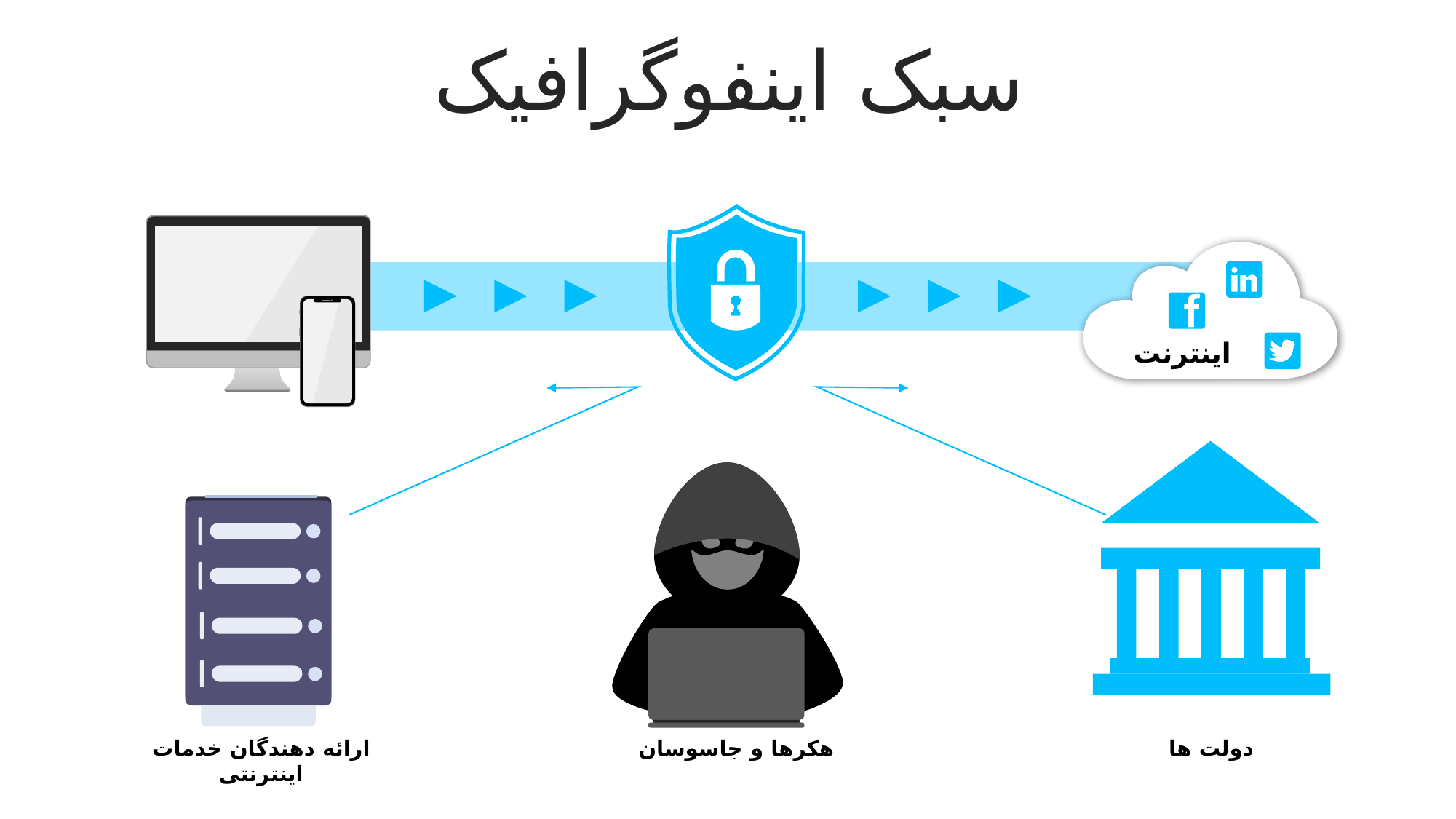

سبک اینفوگرافیک

اینترنت

دولت ها
ارائه دهندگان خدمات اینترنتی
هکرها و جاسوسان